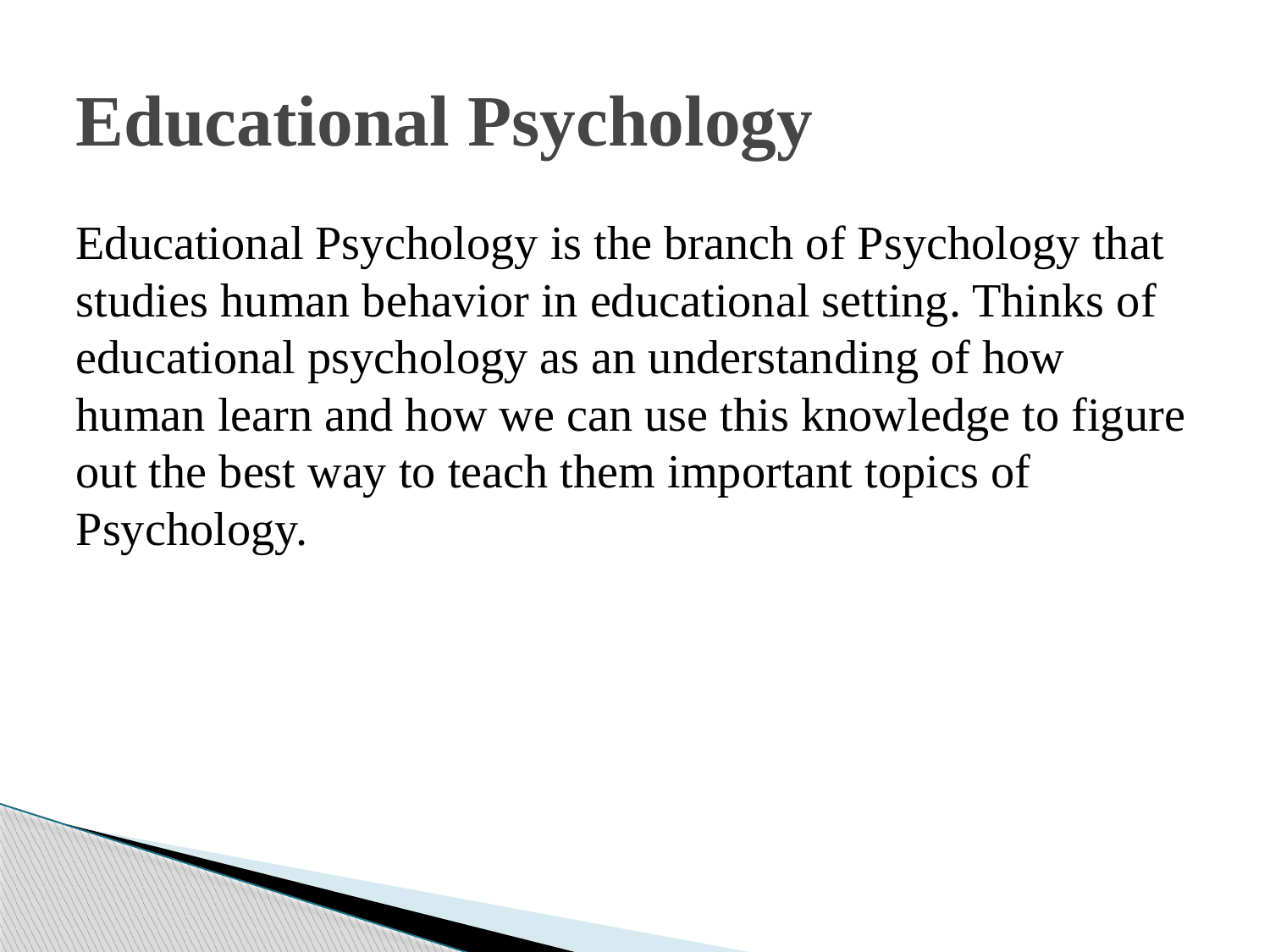

# Educational Psychology
Educational Psychology is the branch of Psychology that studies human behavior in educational setting. Thinks of educational psychology as an understanding of how human learn and how we can use this knowledge to figure out the best way to teach them important topics of Psychology.